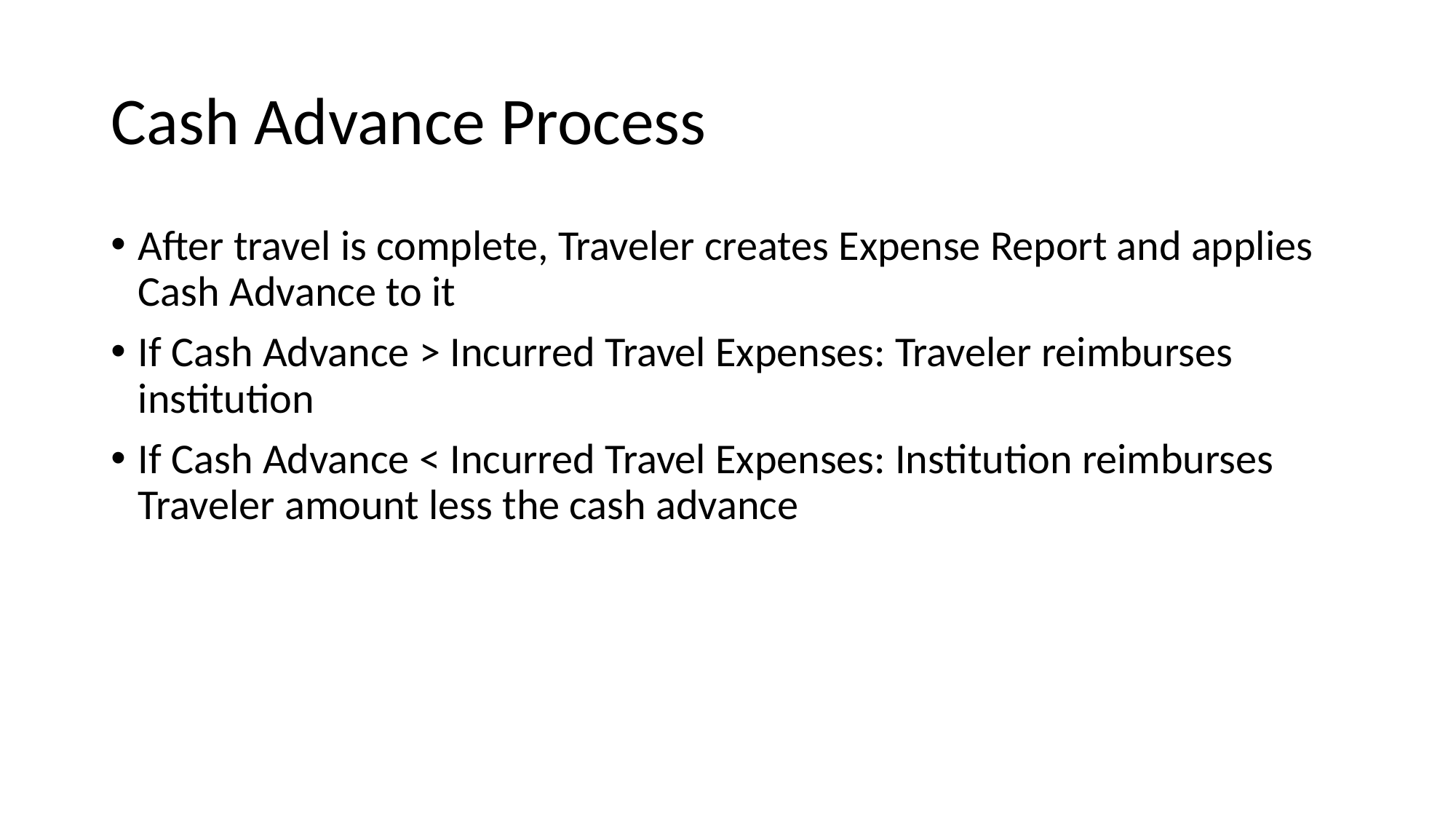

# Cash Advance Process
After travel is complete, Traveler creates Expense Report and applies Cash Advance to it
If Cash Advance > Incurred Travel Expenses: Traveler reimburses institution
If Cash Advance < Incurred Travel Expenses: Institution reimburses Traveler amount less the cash advance